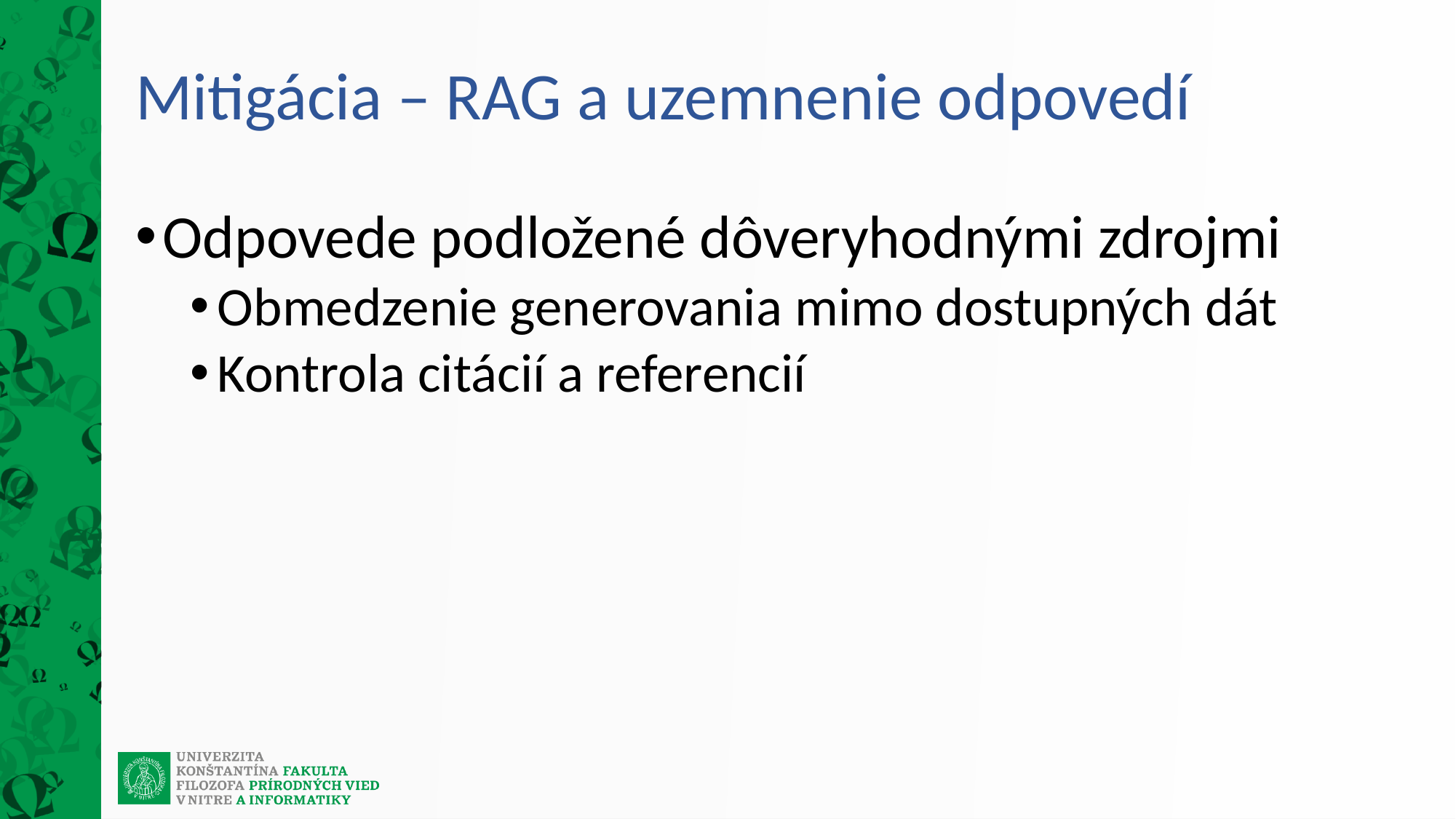

# Mitigácia – RAG a uzemnenie odpovedí
Odpovede podložené dôveryhodnými zdrojmi
Obmedzenie generovania mimo dostupných dát
Kontrola citácií a referencií